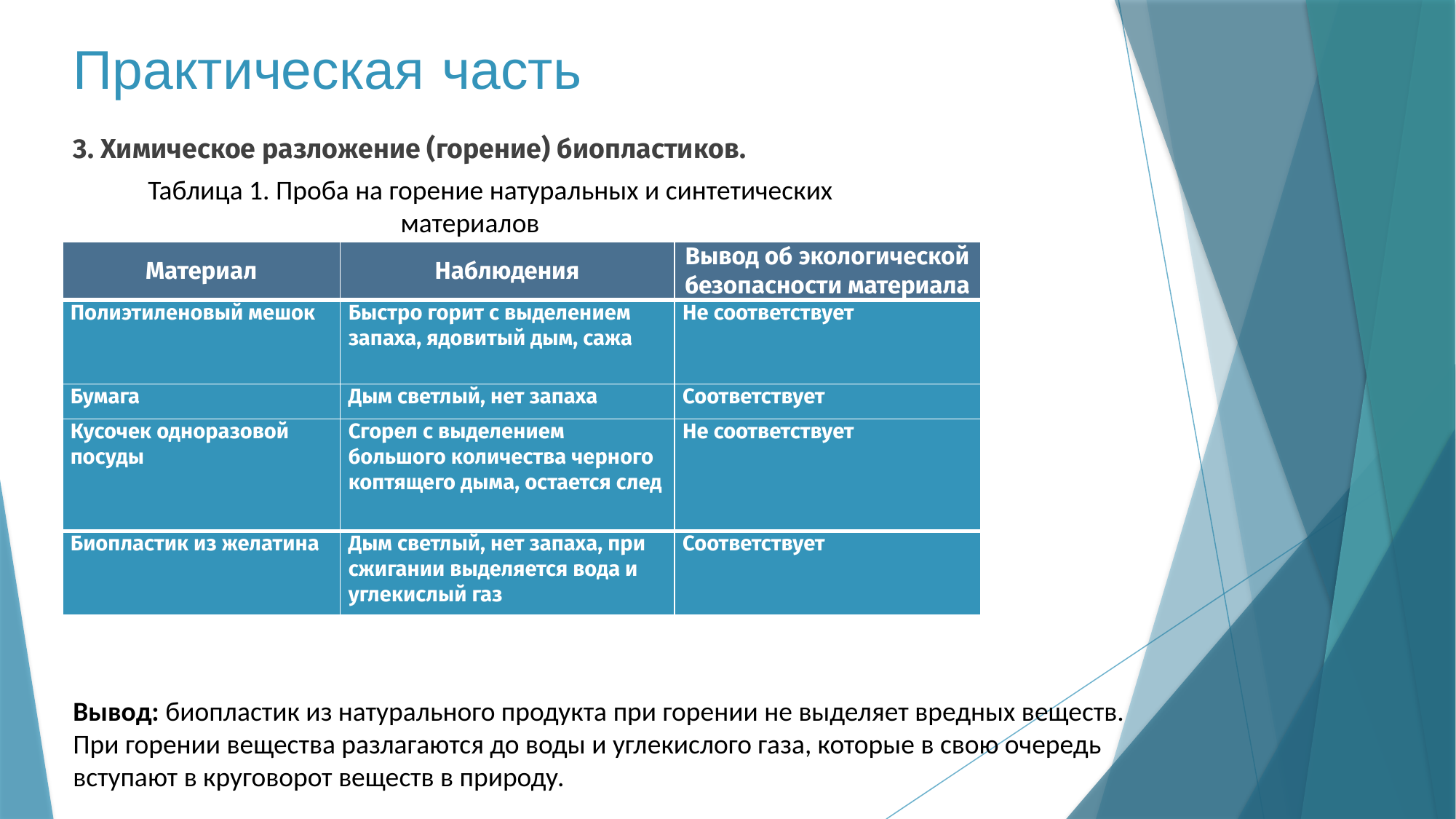

# Практическая часть
3. Химическое разложение (горение) биопластиков.
Таблица 1. Проба на горение натуральных и синтетических материалов
| Материал | Наблюдения | Вывод об экологической безопасности материала |
| --- | --- | --- |
| Полиэтиленовый мешок | Быстро горит с выделением запаха, ядовитый дым, сажа | Не соответствует |
| Бумага | Дым светлый, нет запаха | Соответствует |
| Кусочек одноразовой посуды | Сгорел с выделением большого количества черного коптящего дыма, остается след | Не соответствует |
| Биопластик из желатина | Дым светлый, нет запаха, при сжигании выделяется вода и углекислый газ | Соответствует |
Вывод: биопластик из натурального продукта при горении не выделяет вредных веществ. При горении вещества разлагаются до воды и углекислого газа, которые в свою очередь вступают в круговорот веществ в природу.